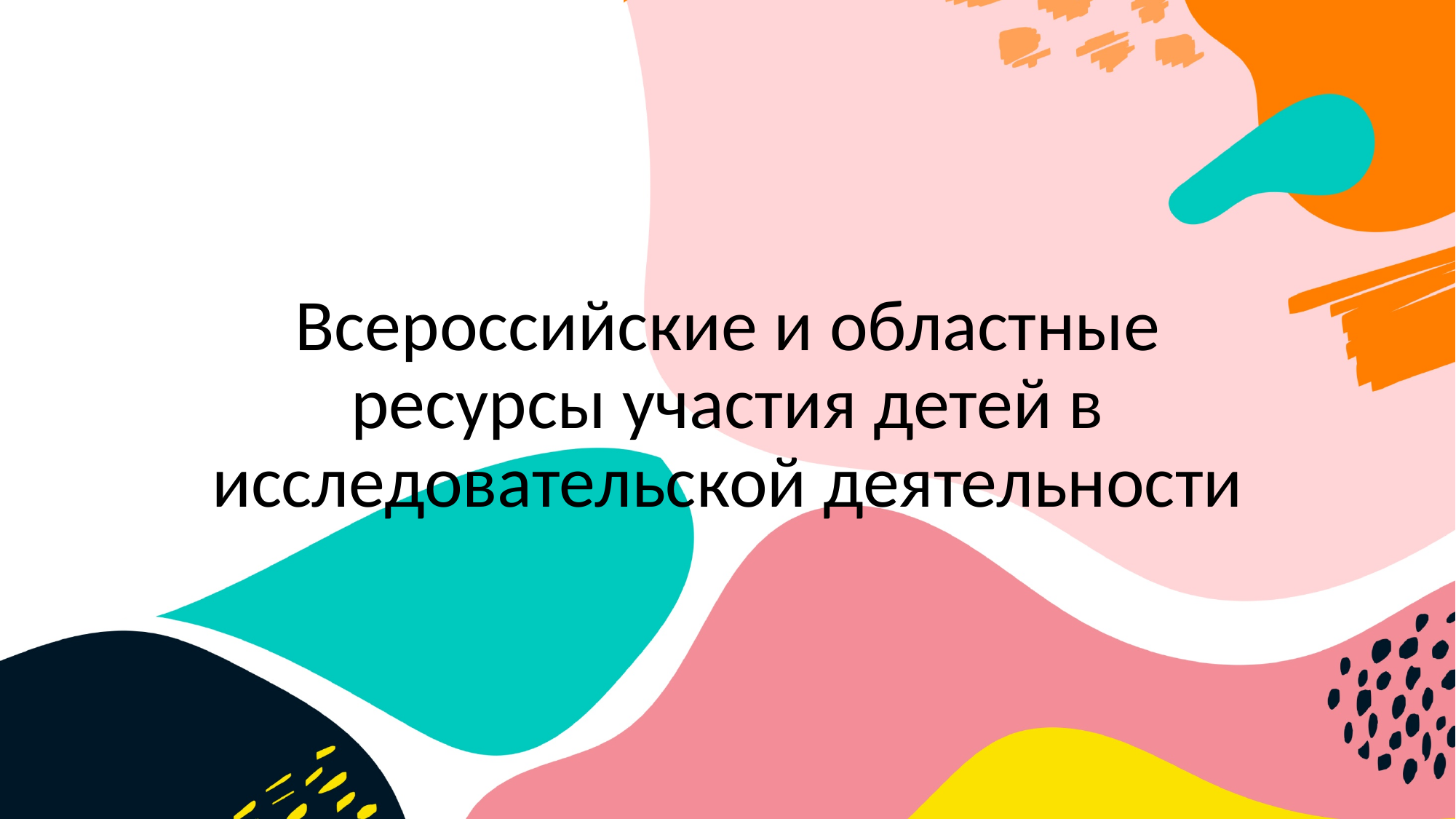

# Всероссийские и областные ресурсы участия детей в исследовательской деятельности